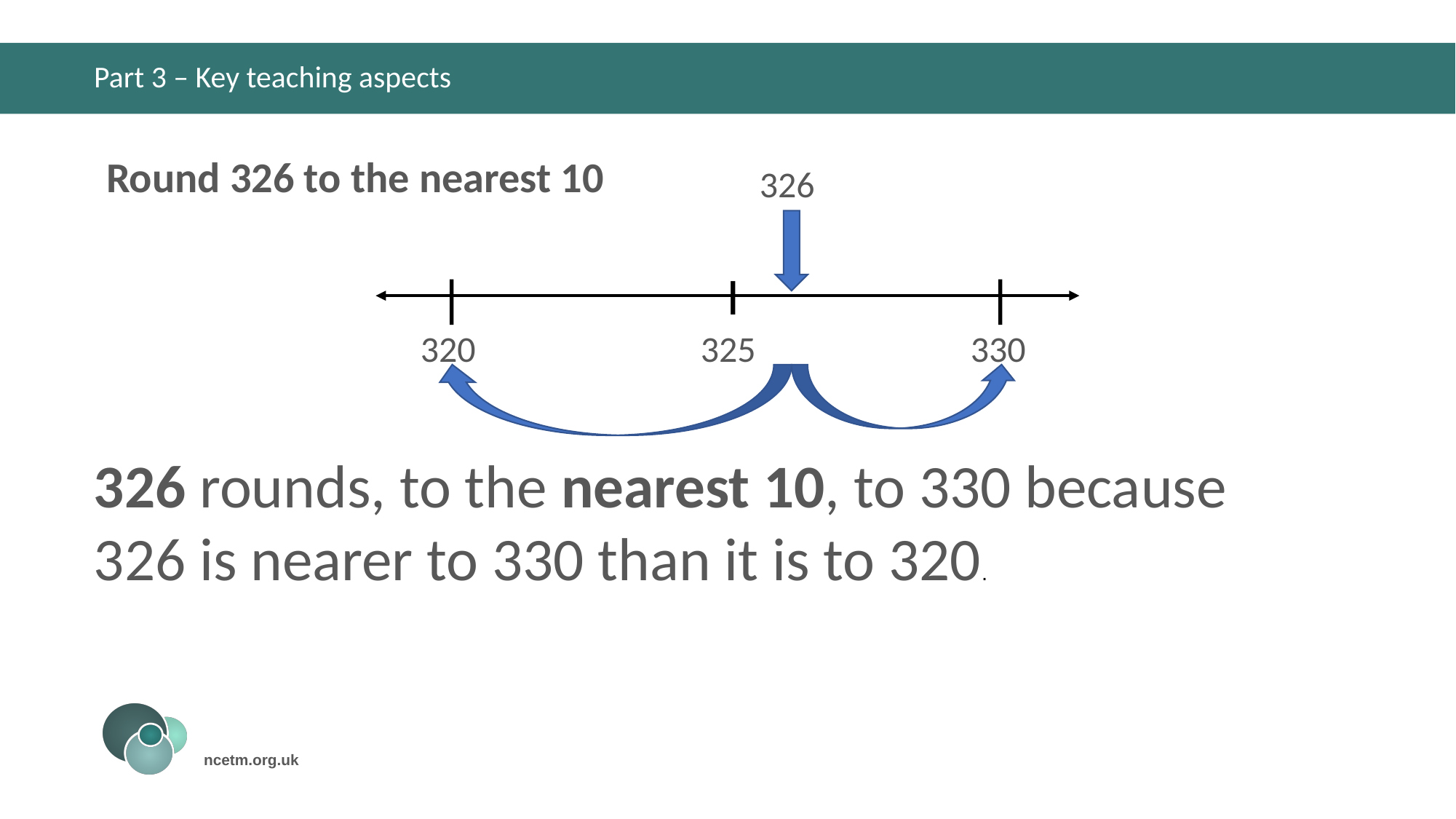

# Part 3 – Key teaching aspects
Round 326 to the nearest 10
326

|                    I                   |
325
330
320

326 rounds, to the nearest 10, to 330 because 326 is nearer to 330 than it is to 320.